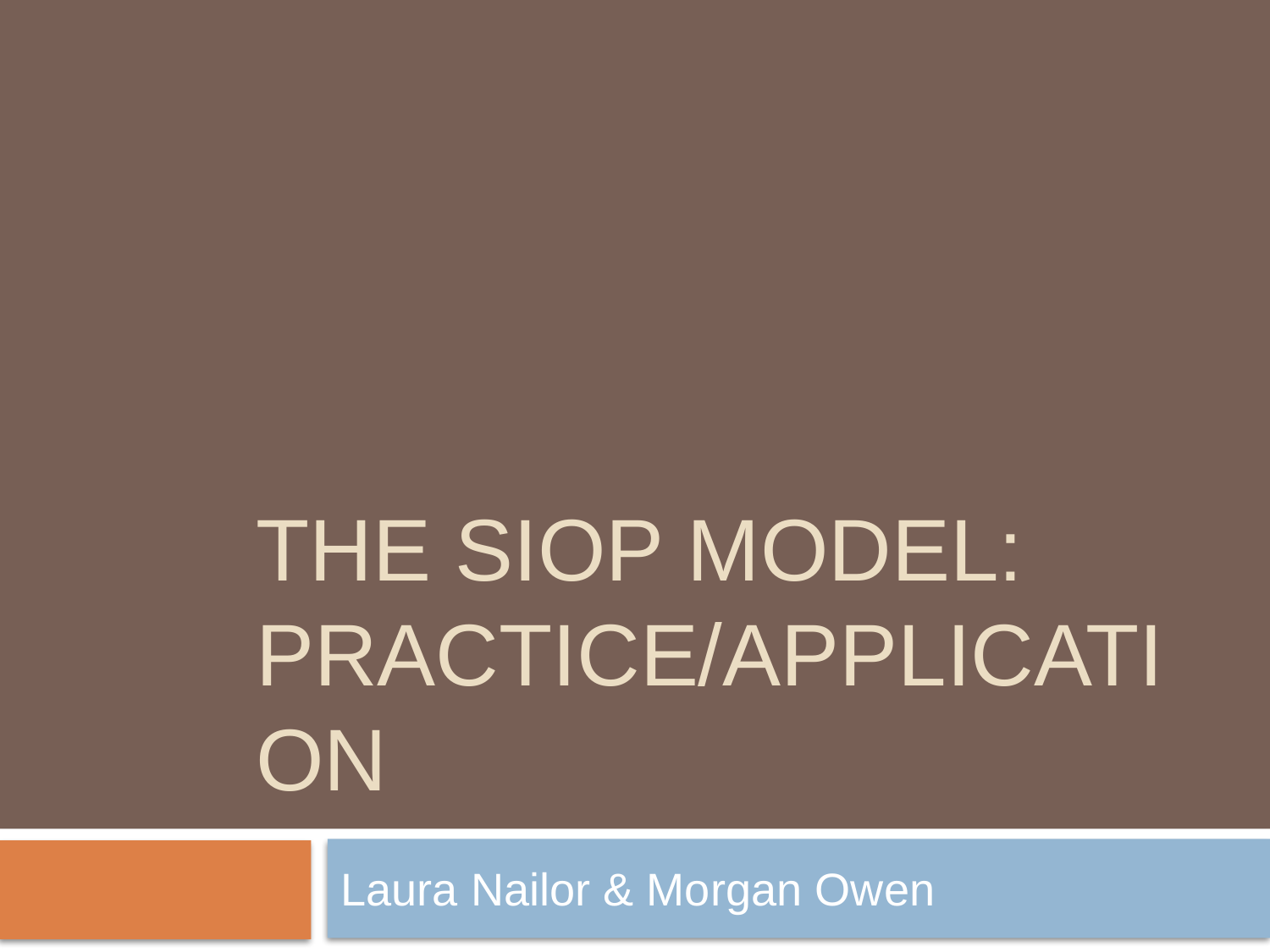

# The SIOP Model: practice/application
Laura Nailor & Morgan Owen